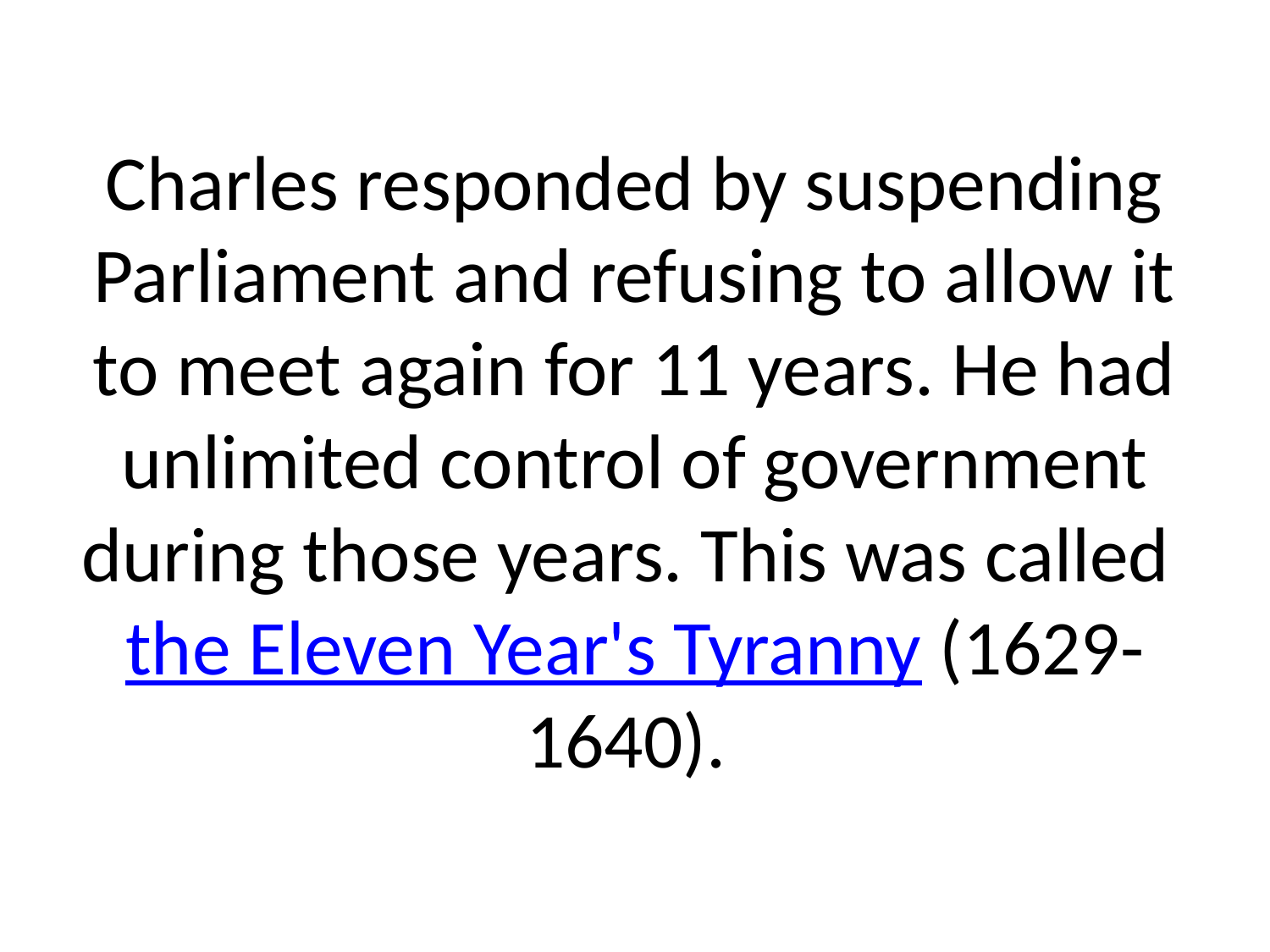

# Charles responded by suspending Parliament and refusing to allow it to meet again for 11 years. He had unlimited control of government during those years. This was called the Eleven Year's Tyranny (1629-1640).